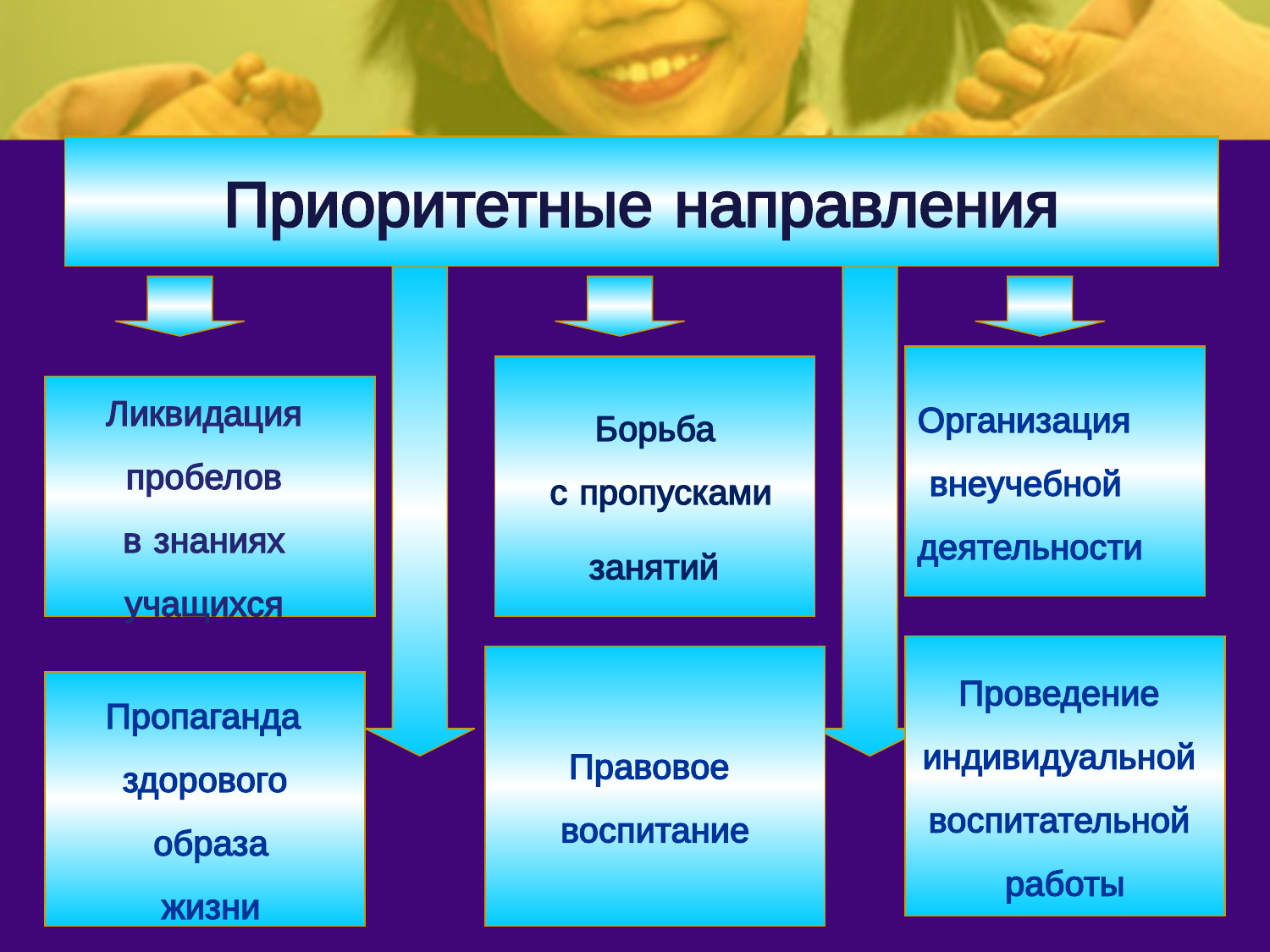

Приоритетные направления

Организация
 внеучебной
деятельности
Борьба
 с пропусками
 занятий
Ликвидация
пробелов
в знаниях
учащихся
Проведение
индивидуальной
воспитательной
работы
Правовое
воспитание
 Пропаганда
здорового
 образа
 жизни